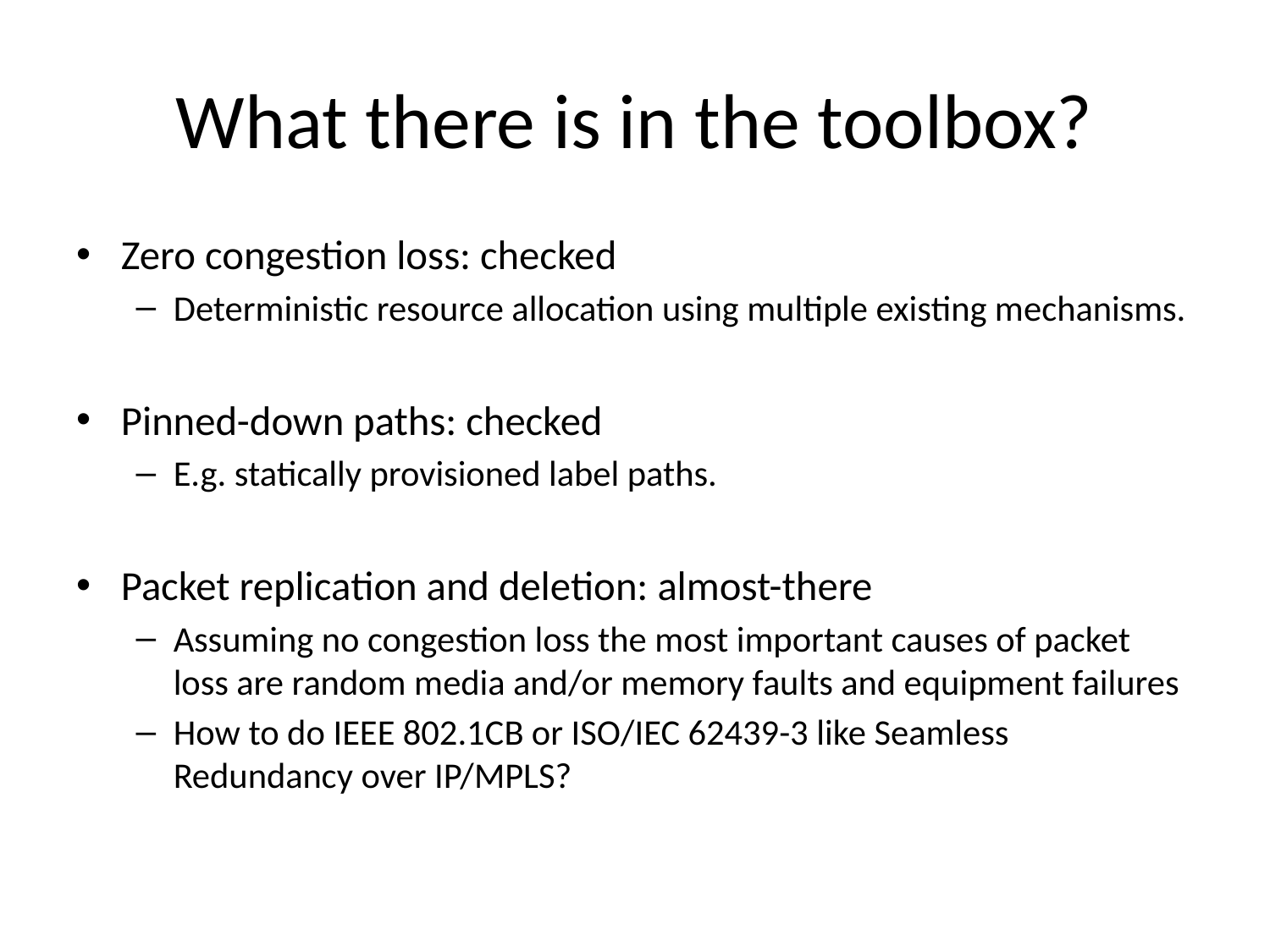

# What there is in the toolbox?
Zero congestion loss: checked
Deterministic resource allocation using multiple existing mechanisms.

Pinned-down paths: checked
E.g. statically provisioned label paths.

Packet replication and deletion: almost-there
Assuming no congestion loss the most important causes of packet loss are random media and/or memory faults and equipment failures
How to do IEEE 802.1CB or ISO/IEC 62439-3 like Seamless Redundancy over IP/MPLS?